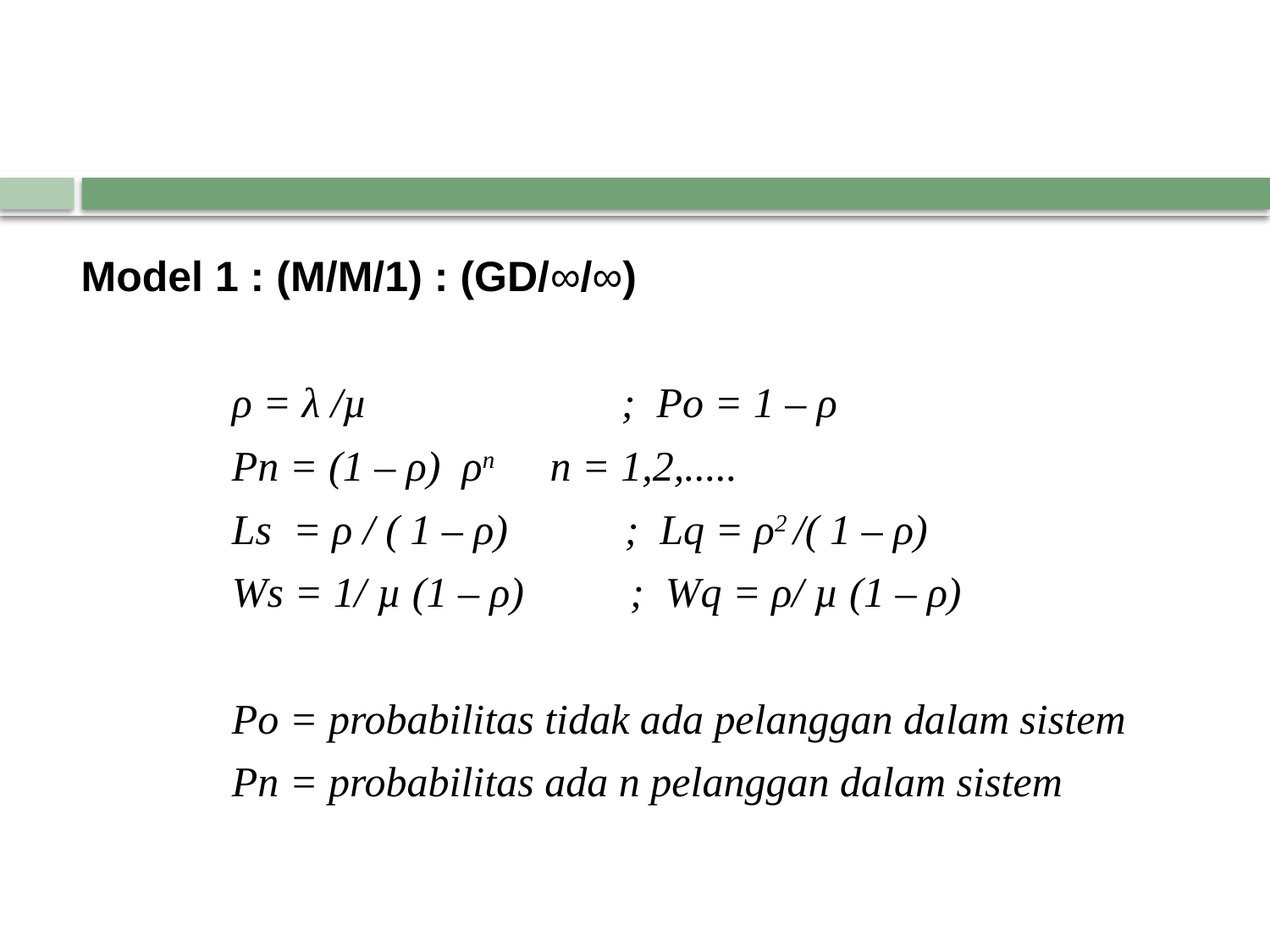

# Model 1 : (M/M/1) : (GD/∞/∞)

ρ = λ /µ                        ;  Po = 1 – ρ
Pn = (1 – ρ)  ρn         n = 1,2,.....
Ls  = ρ / ( 1 – ρ)           ;  Lq = ρ2 /( 1 – ρ)
Ws = 1/ µ (1 – ρ)          ;  Wq = ρ/ µ (1 – ρ)

Po = probabilitas tidak ada pelanggan dalam sistem
Pn = probabilitas ada n pelanggan dalam sistem